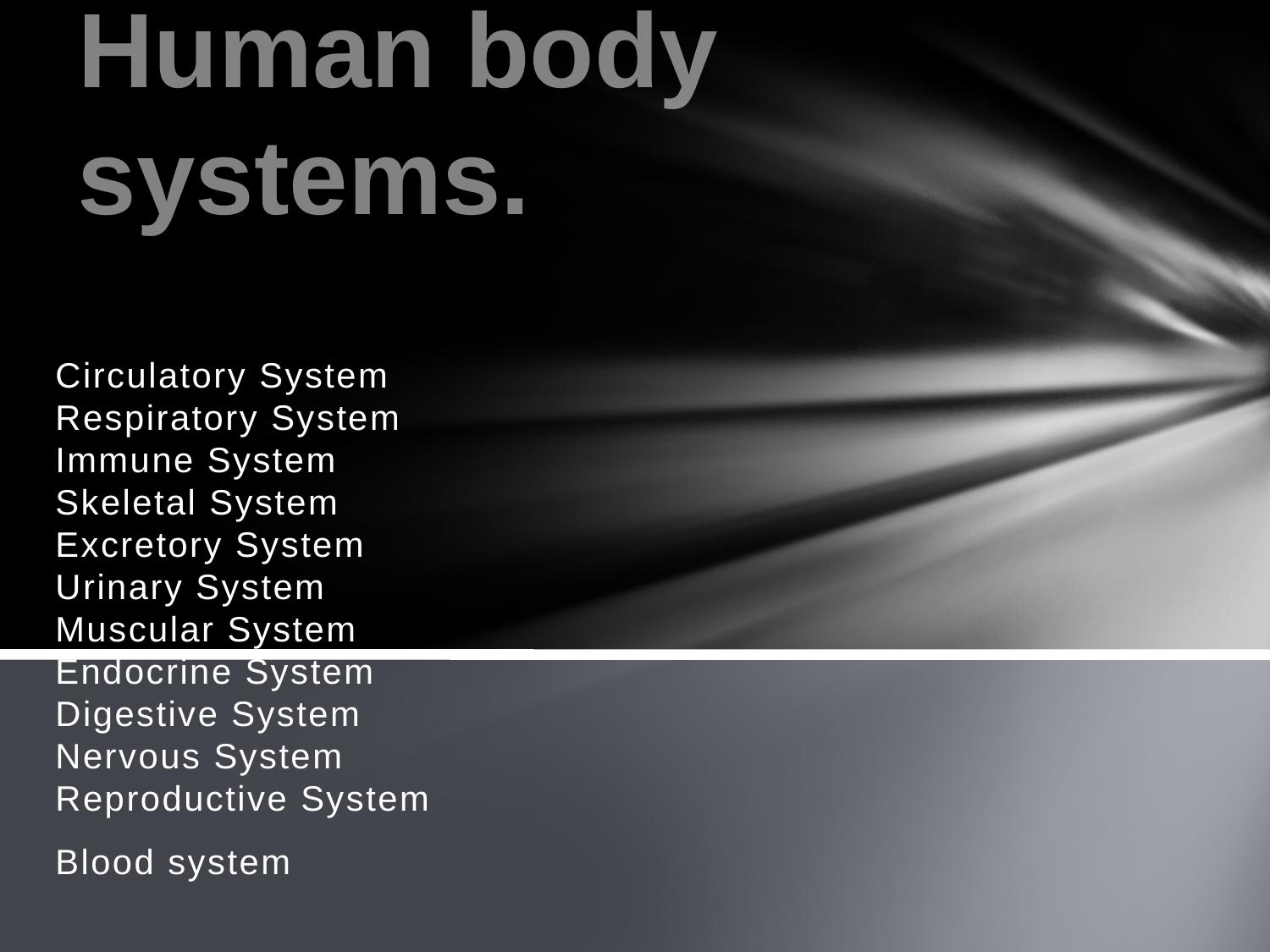

# Human body systems.
Circulatory System  
Respiratory System  
Immune System  
Skeletal System
Excretory System  
Urinary System  
Muscular System  
Endocrine System  
Digestive System  
Nervous System
Reproductive System
Blood system